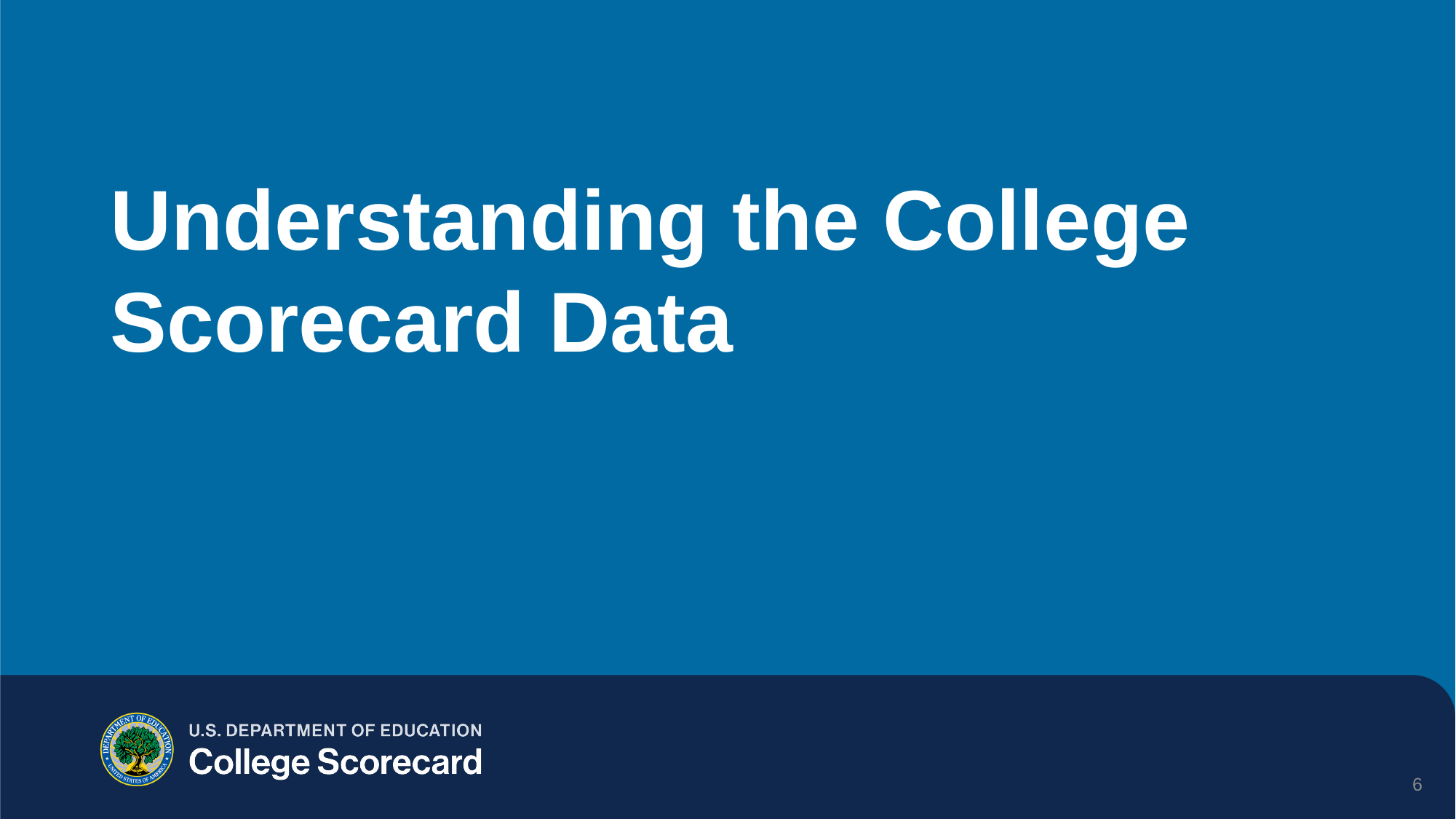

# Understanding the College Scorecard Data
6